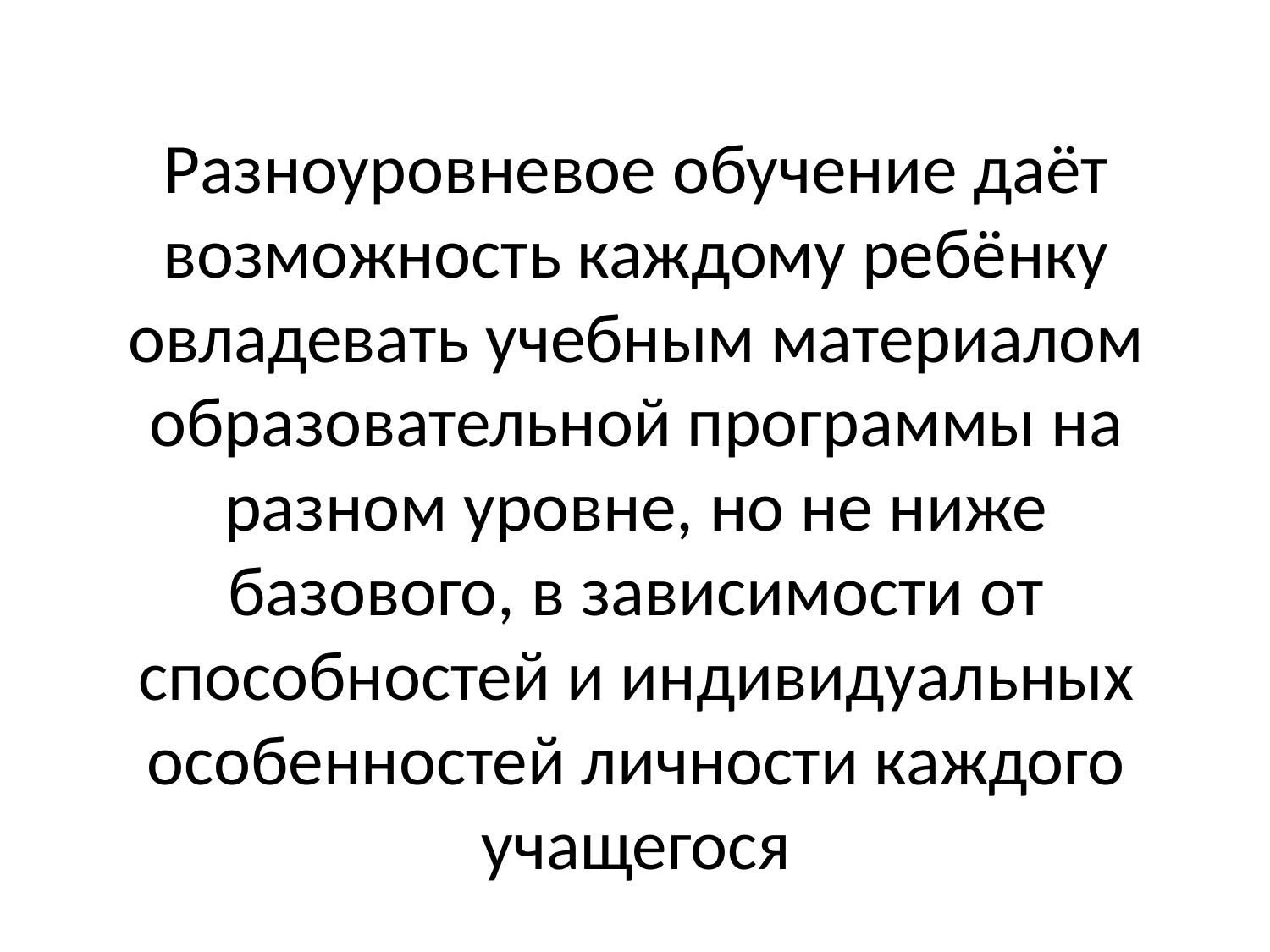

#
Разноуровневое обучение даёт возможность каждому ребёнку овладевать учебным материалом образовательной программы на разном уровне, но не ниже базового, в зависимости от способностей и индивидуальных особенностей личности каждого учащегося